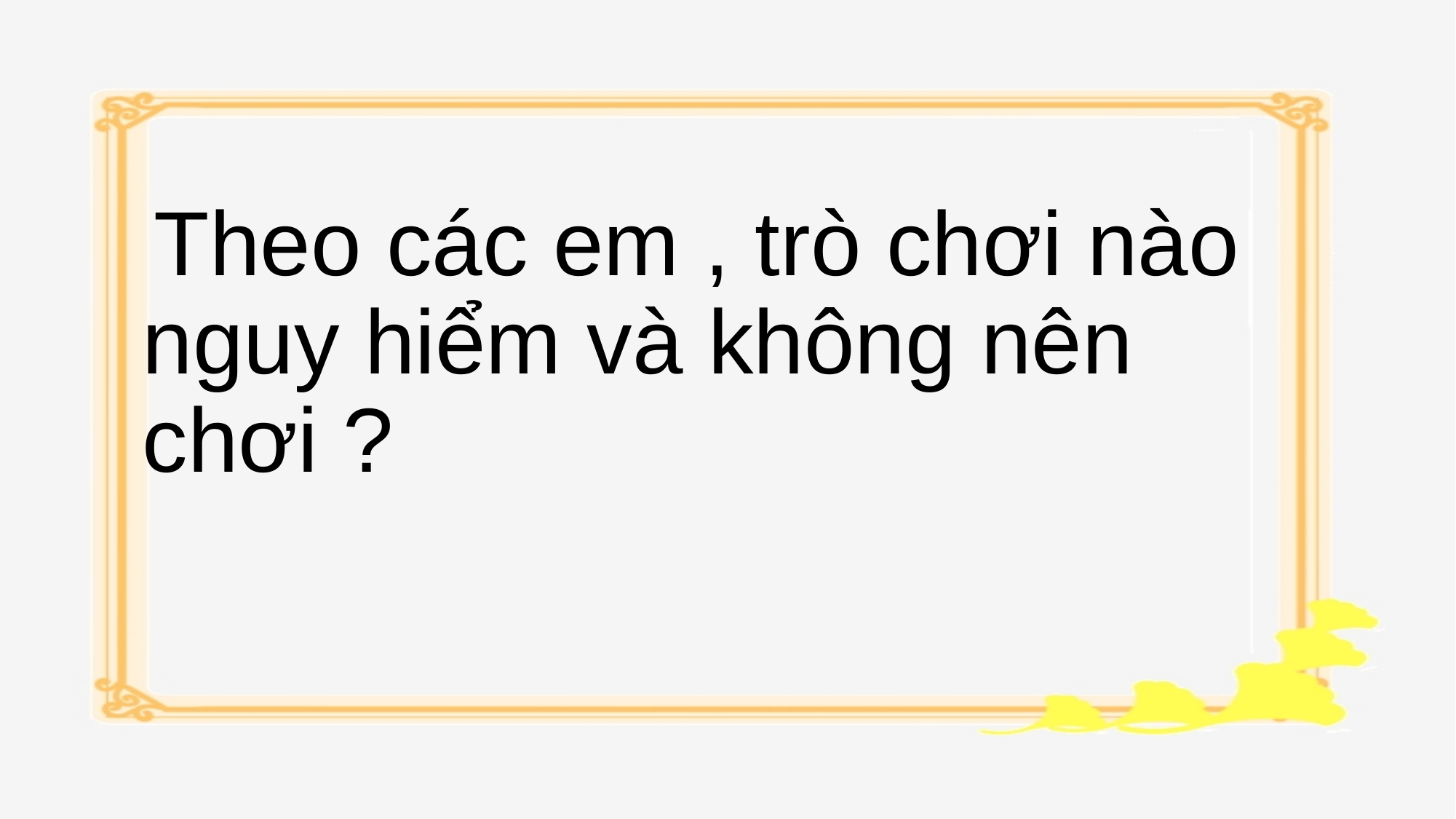

#

 Theo các em , trò chơi nào nguy hiểm và không nên chơi ?